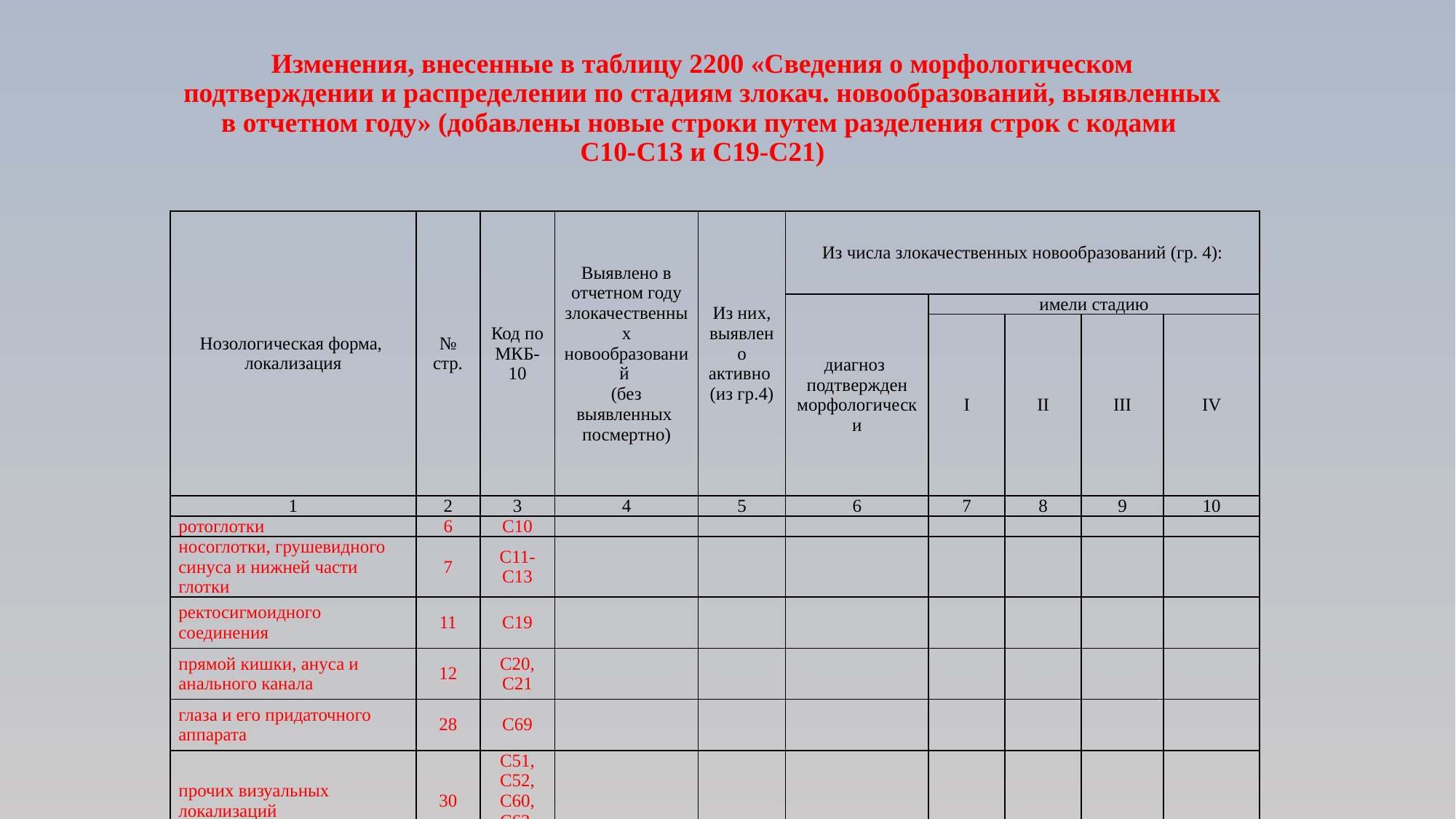

# Изменения, внесенные в таблицу 2200 «Сведения о морфологическом подтверждении и распределении по стадиям злокач. новообразований, выявленных в отчетном году» (добавлены новые строки путем разделения строк с кодами С10-С13 и С19-С21)
| Нозологическая форма, локализация | № стр. | Код по МКБ-10 | Выявлено в отчетном году злокачественных новообразований (без выявленных посмертно) | Из них, выявлено активно (из гр.4) | Из числа злокачественных новообразований (гр. 4): |  |  |  |  |
| --- | --- | --- | --- | --- | --- | --- | --- | --- | --- |
|  |  |  |  |  | диагноз подтвержден морфологически | имели стадию |  |  |  |
|  |  |  |  |  |  | I | II | III | IV |
| 1 | 2 | 3 | 4 | 5 | 6 | 7 | 8 | 9 | 10 |
| ротоглотки | 6 | С10 |  |  |  |  |  |  |  |
| носоглотки, грушевидного синуса и нижней части глотки | 7 | С11-С13 |  |  |  |  |  |  |  |
| ректосигмоидного соединения | 11 | С19 |  |  |  |  |  |  |  |
| прямой кишки, ануса и анального канала | 12 | С20, С21 |  |  |  |  |  |  |  |
| глаза и его придаточного аппарата | 28 | С69 |  |  |  |  |  |  |  |
| прочих визуальных локализаций | 30 | С51, С52, С60, С62, С63.2 |  |  |  |  |  |  |  |